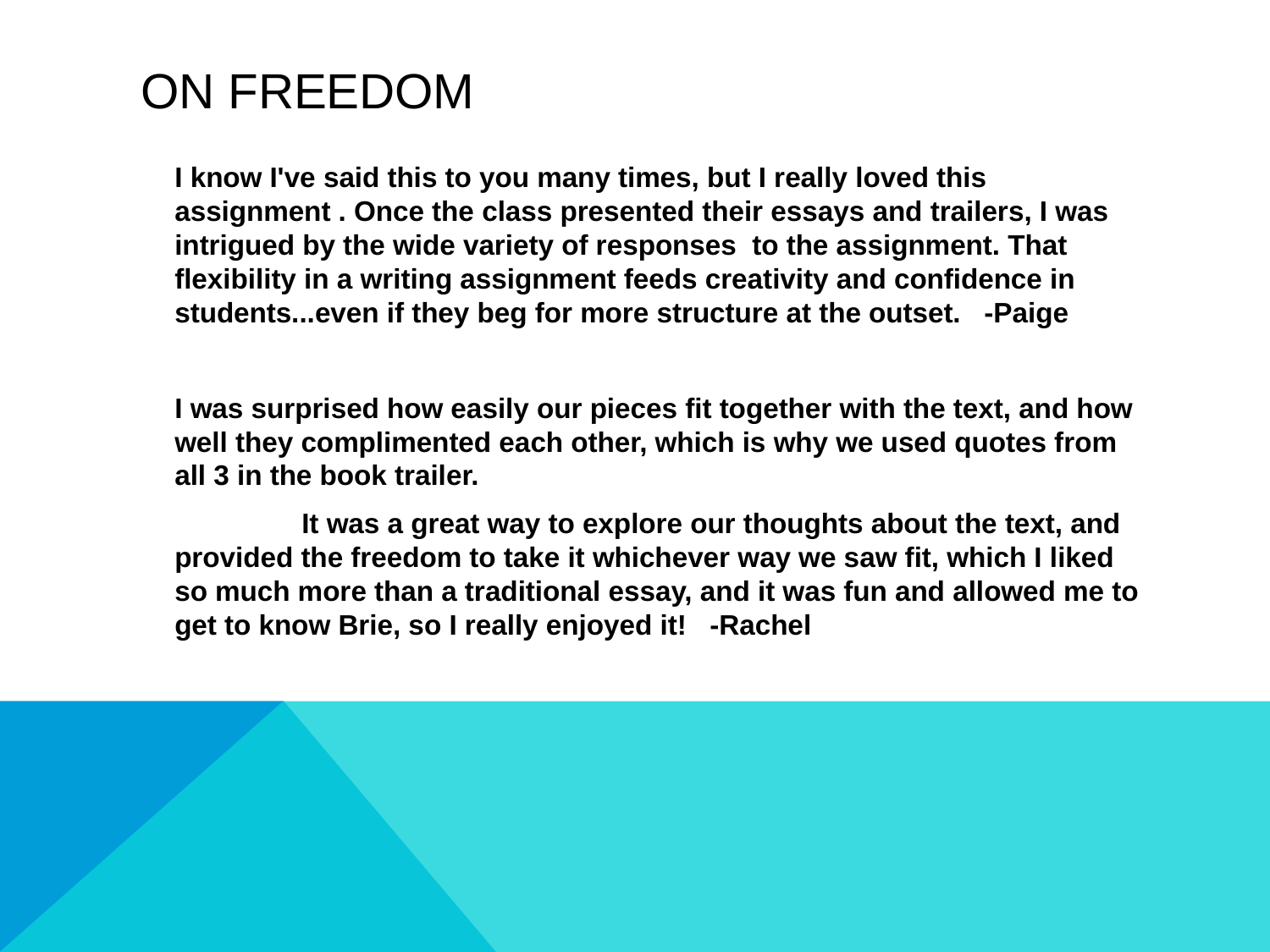

# on freedom
I know I've said this to you many times, but I really loved this assignment . Once the class presented their essays and trailers, I was intrigued by the wide variety of responses  to the assignment. That flexibility in a writing assignment feeds creativity and confidence in students...even if they beg for more structure at the outset.   -Paige

I was surprised how easily our pieces fit together with the text, and how well they complimented each other, which is why we used quotes from all 3 in the book trailer.
	It was a great way to explore our thoughts about the text, and provided the freedom to take it whichever way we saw fit, which I liked so much more than a traditional essay, and it was fun and allowed me to get to know Brie, so I really enjoyed it!   -Rachel